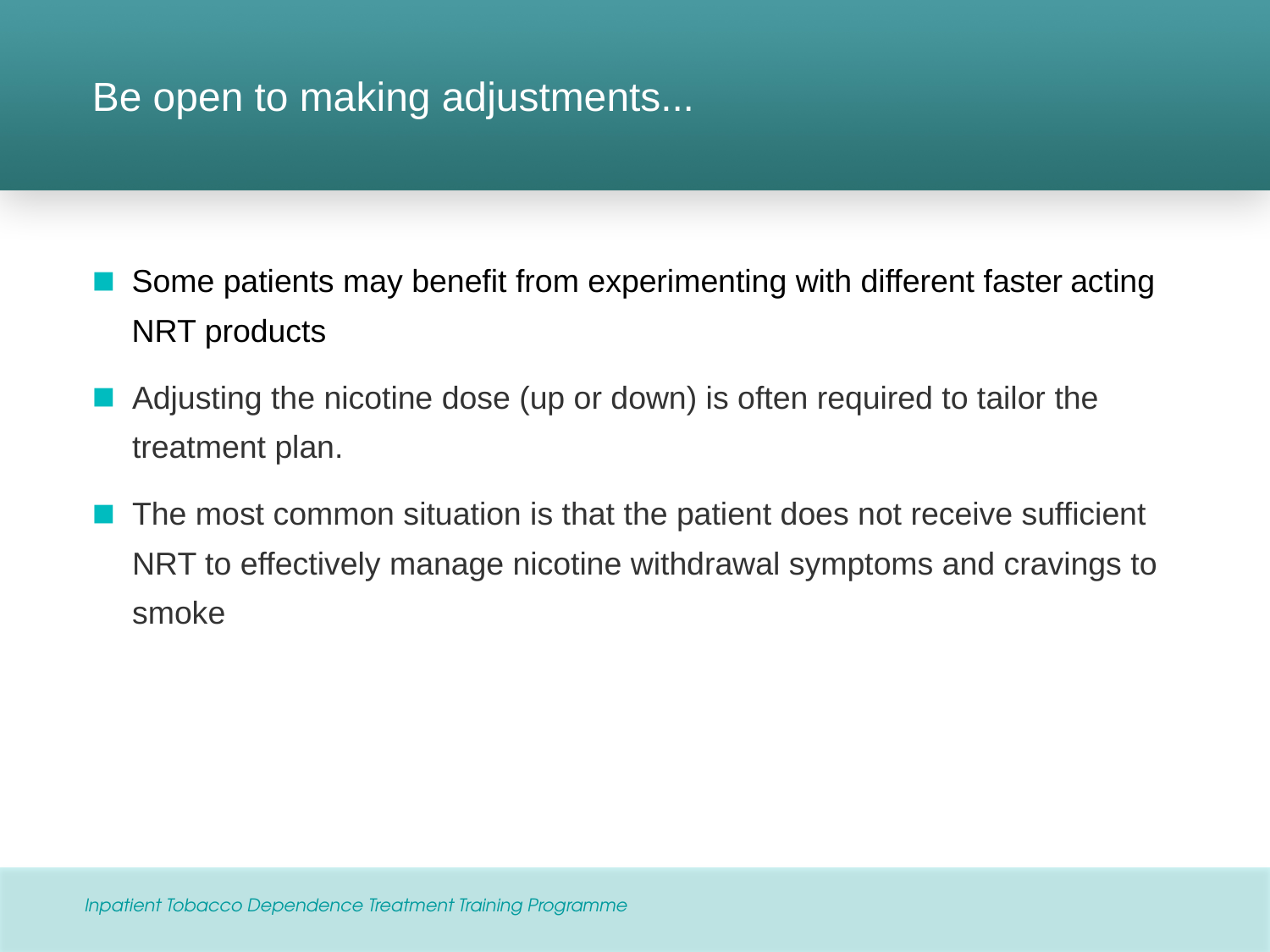

# Be open to making adjustments...
Some patients may benefit from experimenting with different faster acting NRT products
Adjusting the nicotine dose (up or down) is often required to tailor the treatment plan.
The most common situation is that the patient does not receive sufficient NRT to effectively manage nicotine withdrawal symptoms and cravings to smoke

Inpatient Tobacco Dependence Treatment Training Programme